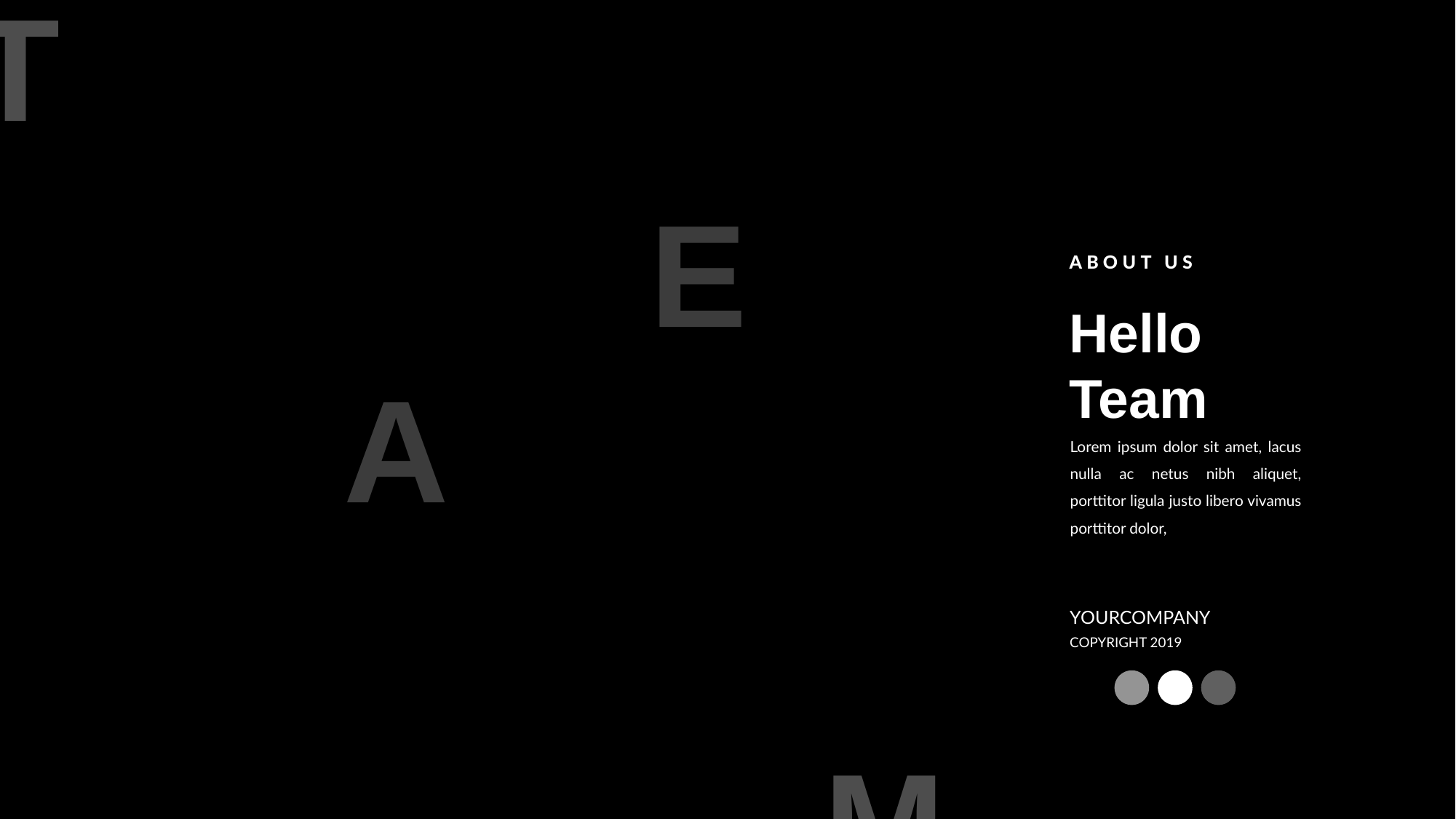

T

E

ABOUT US
Hello
Team
A
Lorem ipsum dolor sit amet, lacus nulla ac netus nibh aliquet, porttitor ligula justo libero vivamus porttitor dolor,
YOURCOMPANY
COPYRIGHT 2019

M